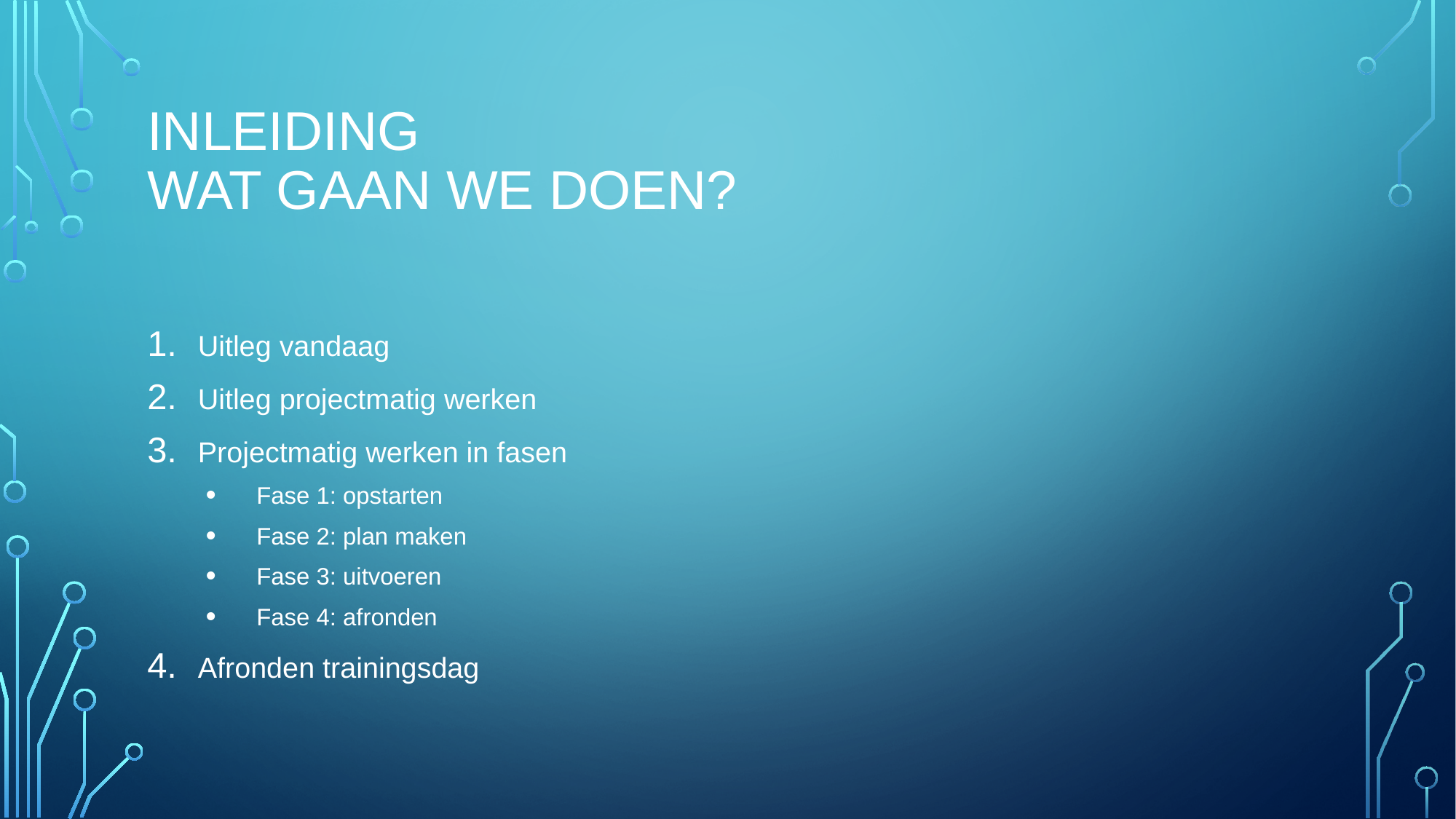

# Inleiding Wat gaan we doen?

Uitleg vandaag
Uitleg projectmatig werken
Projectmatig werken in fasen
Fase 1: opstarten
Fase 2: plan maken
Fase 3: uitvoeren
Fase 4: afronden
Afronden trainingsdag